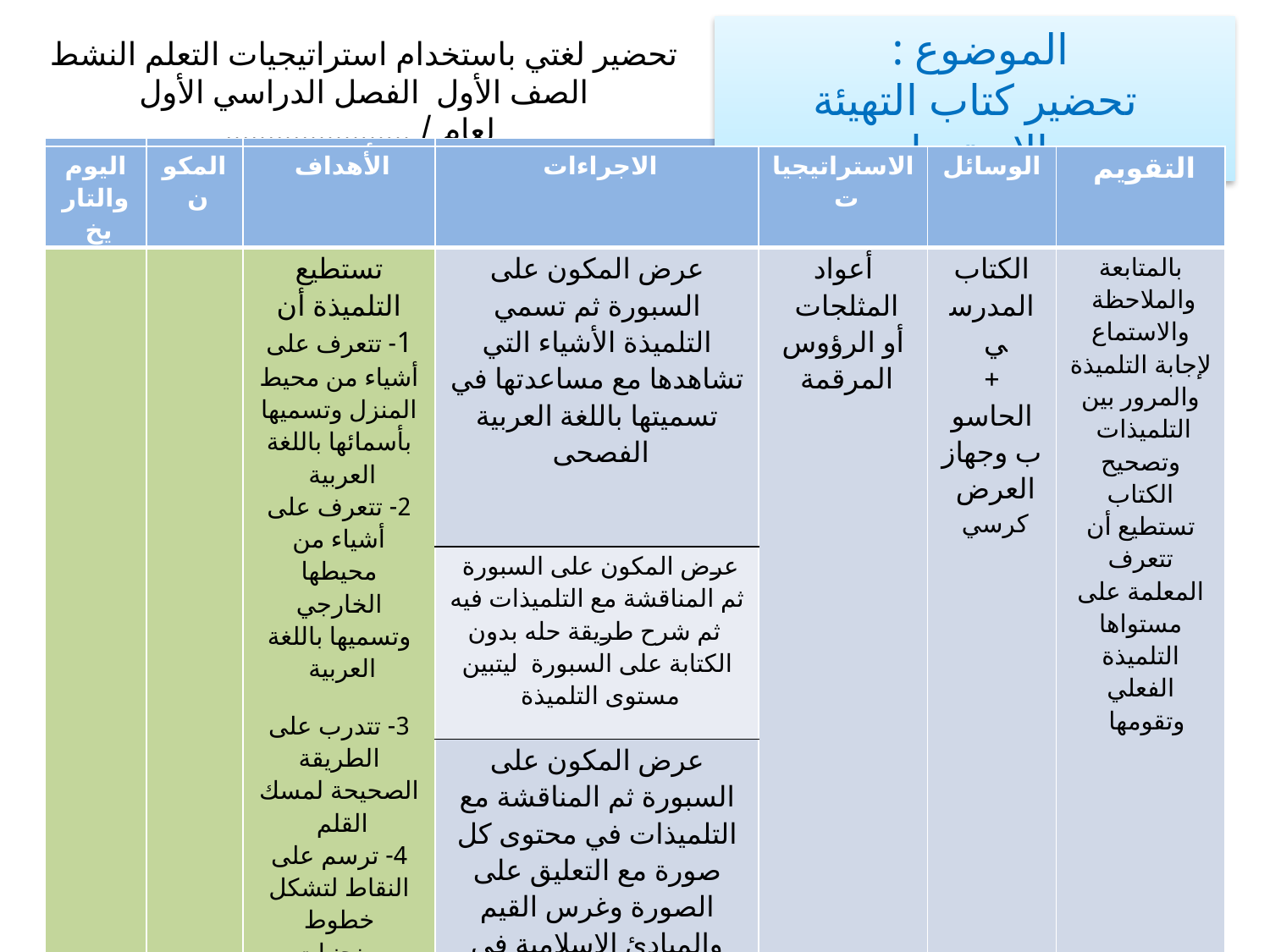

الموضوع :
تحضير كتاب التهيئة والاستعداد
تحضير لغتي باستخدام استراتيجيات التعلم النشط
الصف الأول  الفصل الدراسي الأول  لعام / ......................

| اليوم والتاريخ | المكون | الأهداف | الاجراءات | الاستراتيجيات | الوسائل | التقويم |
| --- | --- | --- | --- | --- | --- | --- |
|  | التمهيد | 1 - تقرأ كلمات وجمل من الدرس السابق 2- تصوب الخطأ الذي تقع فيه زميلتها 3- تجيب عن أسئلة المناقشة في الدرس السابق 4- تستنتج عنوان الدرس الجديد | قراءة كلمات وجمل الدرس السابق | أعواد المثلجات أو الرؤوس المرقمة | الكتاب المدرسي | قراءة التلميذة للكلمات قراءة صحيحة |
|  |  |  | المناقشة في الدرس السابق 1- ماذاتعلمت عن حرف الضاد ؟ 2- اكتبي حرف الضاد في مواضعه المختلفة ؟ 3- كيف ينطق حرف (ض )بالصوت القصير والطويل ؟ 4- ماذا استفدت من الدرس السابق ؟ | الكرسي الساخن رمي الكرة | كرسي كرة | إجابة التلميذة على الأسئلة إجابة صحيحة |
|  |  |  | سرد قصة تحتوي على كلمات فيها الحرف الجديد ثم التركيزعلى الكلمات حتى تستنتج العنوان أو عرض أشياء تبدأ بالحرف المدروس | الدمى صندوق المفاجآت | دمية بطاقات صور مجسمات | الملاحظة والتحدث عن ما تشاهده ثم تستنتج العنوان |
| اليوم والتاريخ | المكون | الأهداف | الاجراءات | الاستراتيجيات | الوسائل | التقويم |
| --- | --- | --- | --- | --- | --- | --- |
|  |  | تستطيع التلميذة أن 1- تتعرف على أشياء من محيط المنزل وتسميها بأسمائها باللغة العربية 2- تتعرف على أشياء من محيطها الخارجي وتسميها باللغة العربية 3- تتدرب على الطريقة الصحيحة لمسك القلم 4- ترسم على النقاط لتشكل خطوط ومنحنيات 5- تعبر عن الأعمال اليومية التي تؤديها في المنزل | عرض المكون على السبورة ثم تسمي التلميذة الأشياء التي تشاهدها مع مساعدتها في تسميتها باللغة العربية الفصحى | أعواد المثلجات أو الرؤوس المرقمة | الكتاب المدرسي + الحاسوب وجهاز العرض كرسي | بالمتابعة والملاحظة والاستماع لإجابة التلميذة والمرور بين التلميذات وتصحيح الكتاب تستطيع أن تتعرف المعلمة على مستواها التلميذة الفعلي وتقومها |
|  |  |  | عرض المكون على السبورة ثم المناقشة مع التلميذات فيه ثم شرح طريقة حله بدون الكتابة على السبورة ليتبين مستوى التلميذة |  |  |  |
|  |  |  | عرض المكون على السبورة ثم المناقشة مع التلميذات في محتوى كل صورة مع التعليق على الصورة وغرس القيم والمبادئ الإسلامية في نفوس التلميذات |  |  |  |